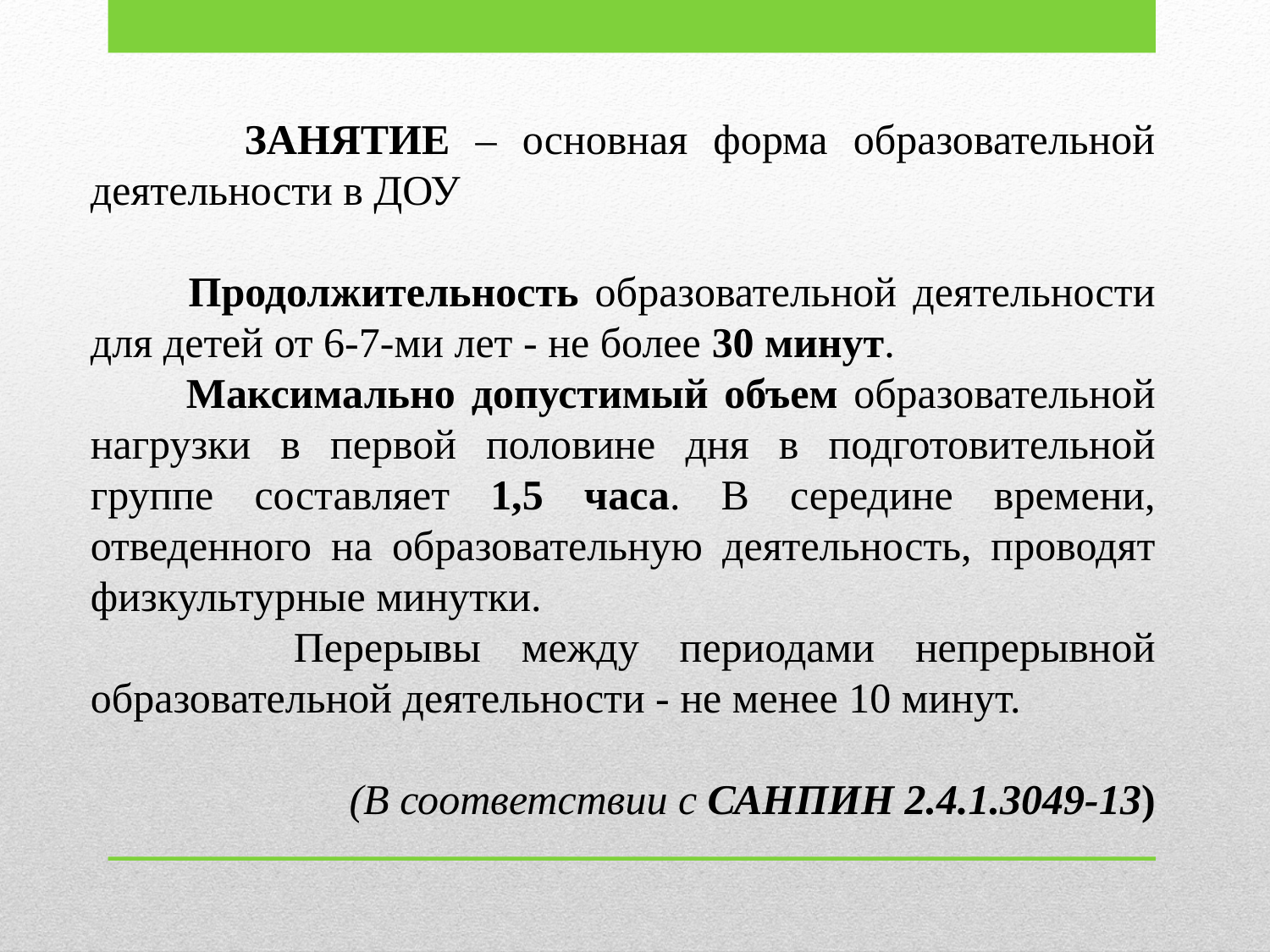

ЗАНЯТИЕ – основная форма образовательной деятельности в ДОУ

      Продолжительность образовательной деятельности для детей от 6-7-ми лет - не более 30 минут.
      Максимально допустимый объем образовательной нагрузки в первой половине дня в подготовительной группе составляет 1,5 часа. В середине времени, отведенного на образовательную деятельность, проводят физкультурные минутки.
     Перерывы между периодами непрерывной образовательной деятельности - не менее 10 минут.

(В соответствии с САНПИН 2.4.1.3049-13)